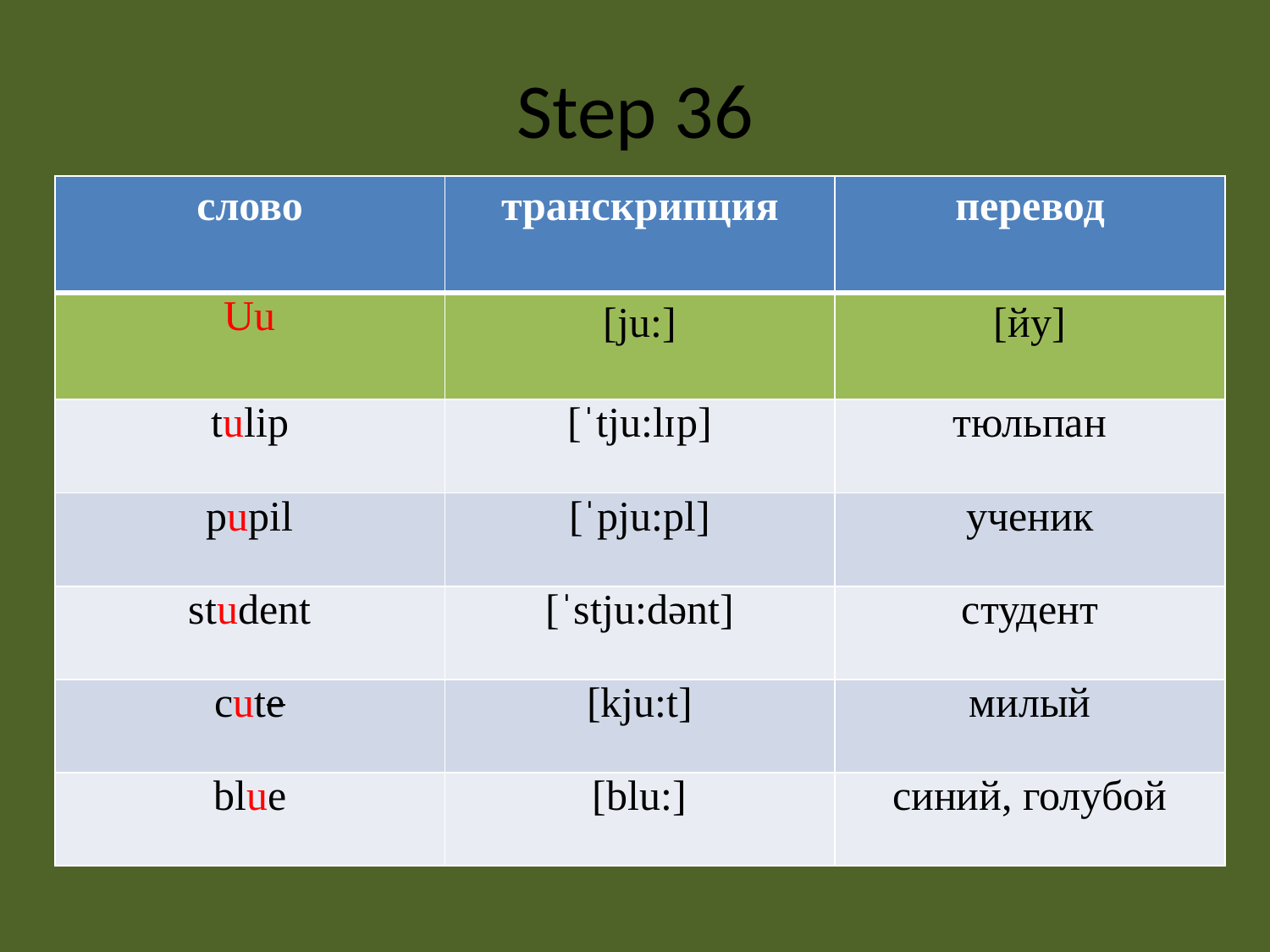

# Step 36
| слово | транскрипция | перевод |
| --- | --- | --- |
| Uu | [ju:] | [йу] |
| tulip | [ˈtju:lɪp] | тюльпан |
| pupil | [ˈpju:pl] | ученик |
| student | [ˈstju:dənt] | студент |
| cute | [kju:t] | милый |
| blue | [blu:] | синий, голубой |